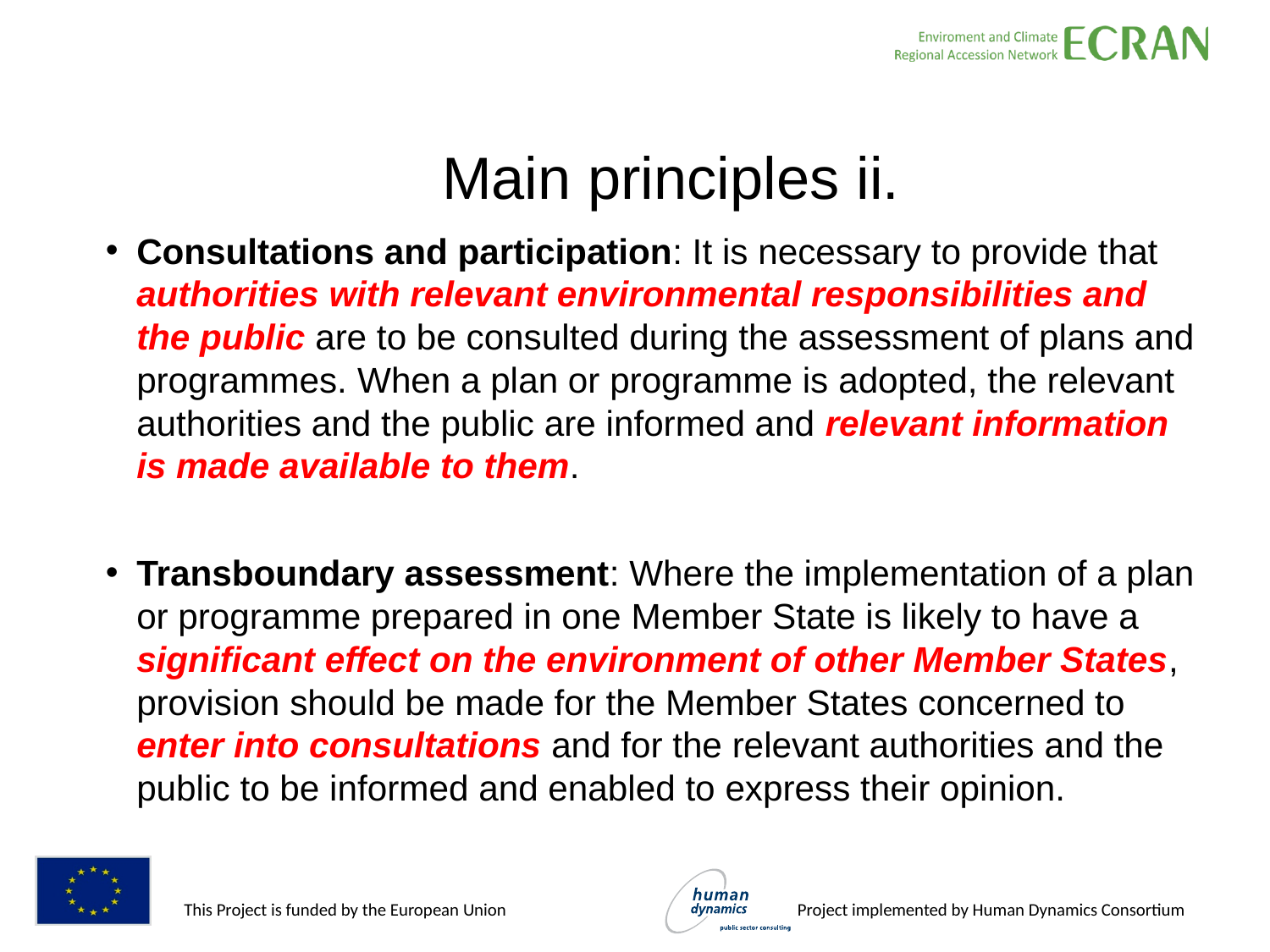

Main principles ii.
Consultations and participation: It is necessary to provide that authorities with relevant environmental responsibilities and the public are to be consulted during the assessment of plans and programmes. When a plan or programme is adopted, the relevant authorities and the public are informed and relevant information is made available to them.

Transboundary assessment: Where the implementation of a plan or programme prepared in one Member State is likely to have a significant effect on the environment of other Member States, provision should be made for the Member States concerned to enter into consultations and for the relevant authorities and the public to be informed and enabled to express their opinion.